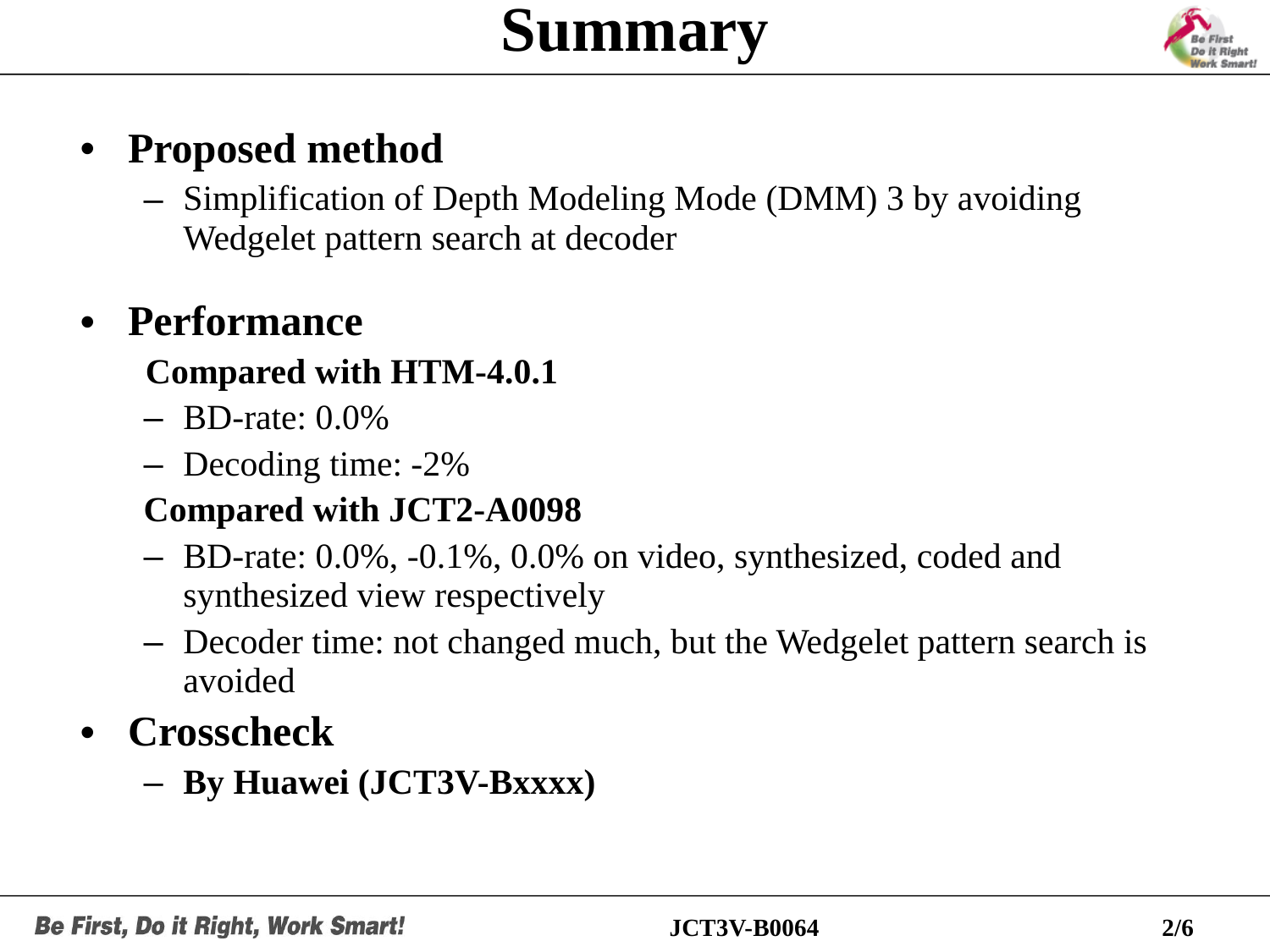

# Summary
Proposed method
Simplification of Depth Modeling Mode (DMM) 3 by avoiding Wedgelet pattern search at decoder

Performance
	  Compared with HTM-4.0.1
BD-rate: 0.0%
Decoding time: -2%
Compared with JCT2-A0098
BD-rate: 0.0%, -0.1%, 0.0% on video, synthesized, coded and synthesized view respectively
Decoder time: not changed much, but the Wedgelet pattern search is avoided
Crosscheck
By Huawei (JCT3V-Bxxxx)

JCT3V-B0064
2/6